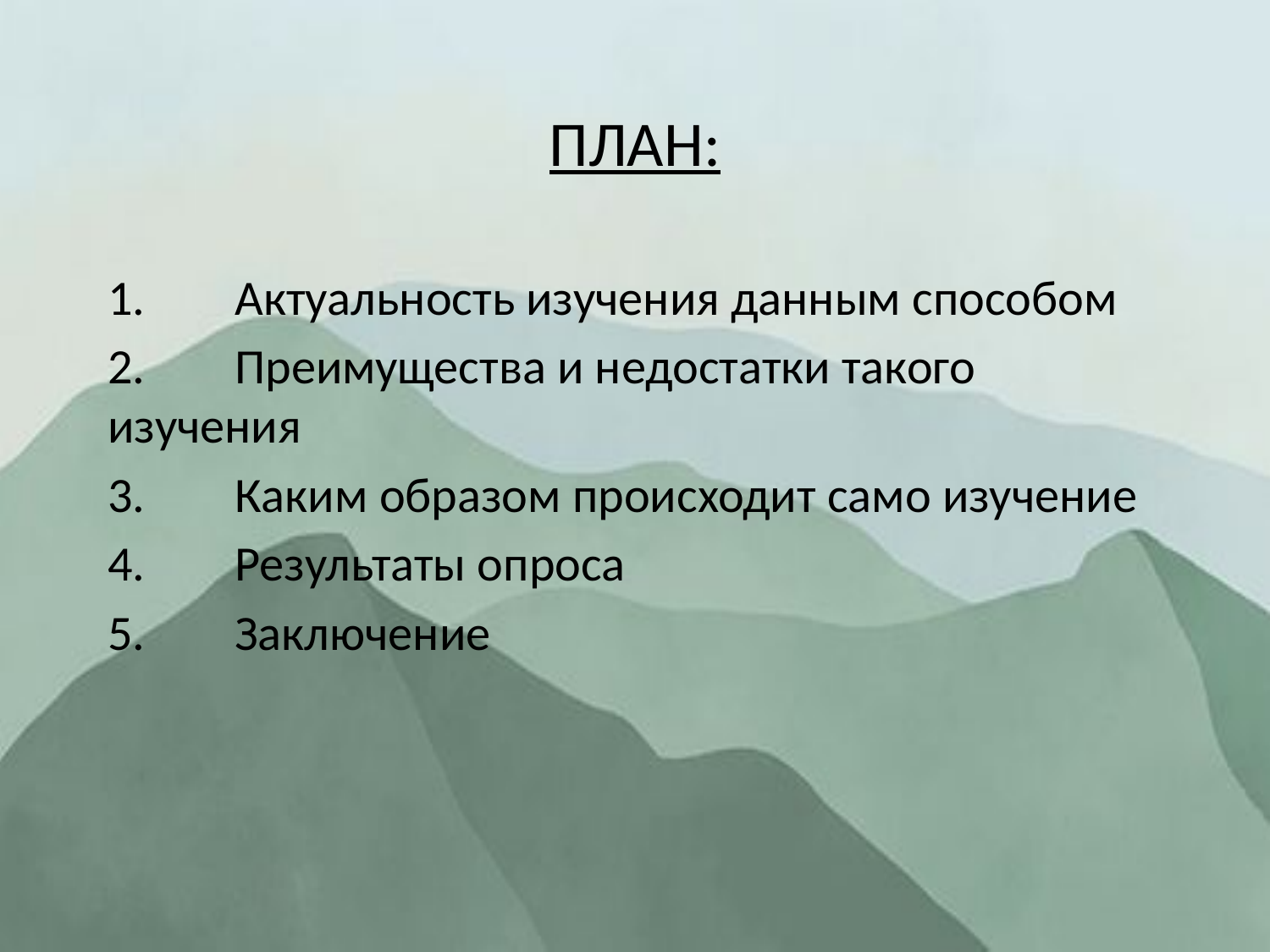

# План:
1.	Актуальность изучения данным способом
2.	Преимущества и недостатки такого изучения
3.	Каким образом происходит само изучение
4.	Результаты опроса
5.	Заключение